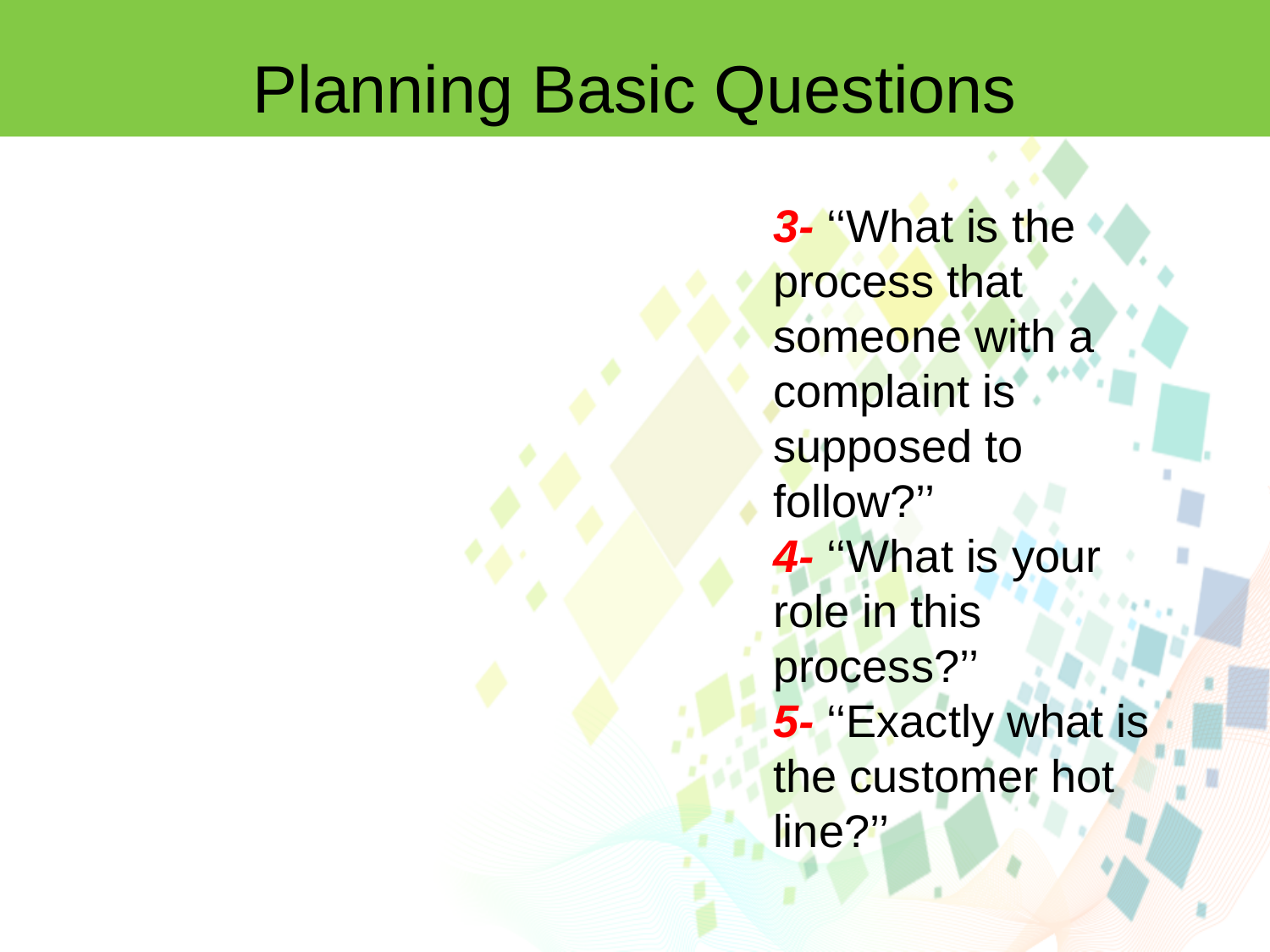

Planning Basic Questions
3- ‘‘What is the process that someone with a complaint is supposed to follow?’’
4- ‘‘What is your role in this process?’’
5- ‘‘Exactly what is the customer hot line?’’